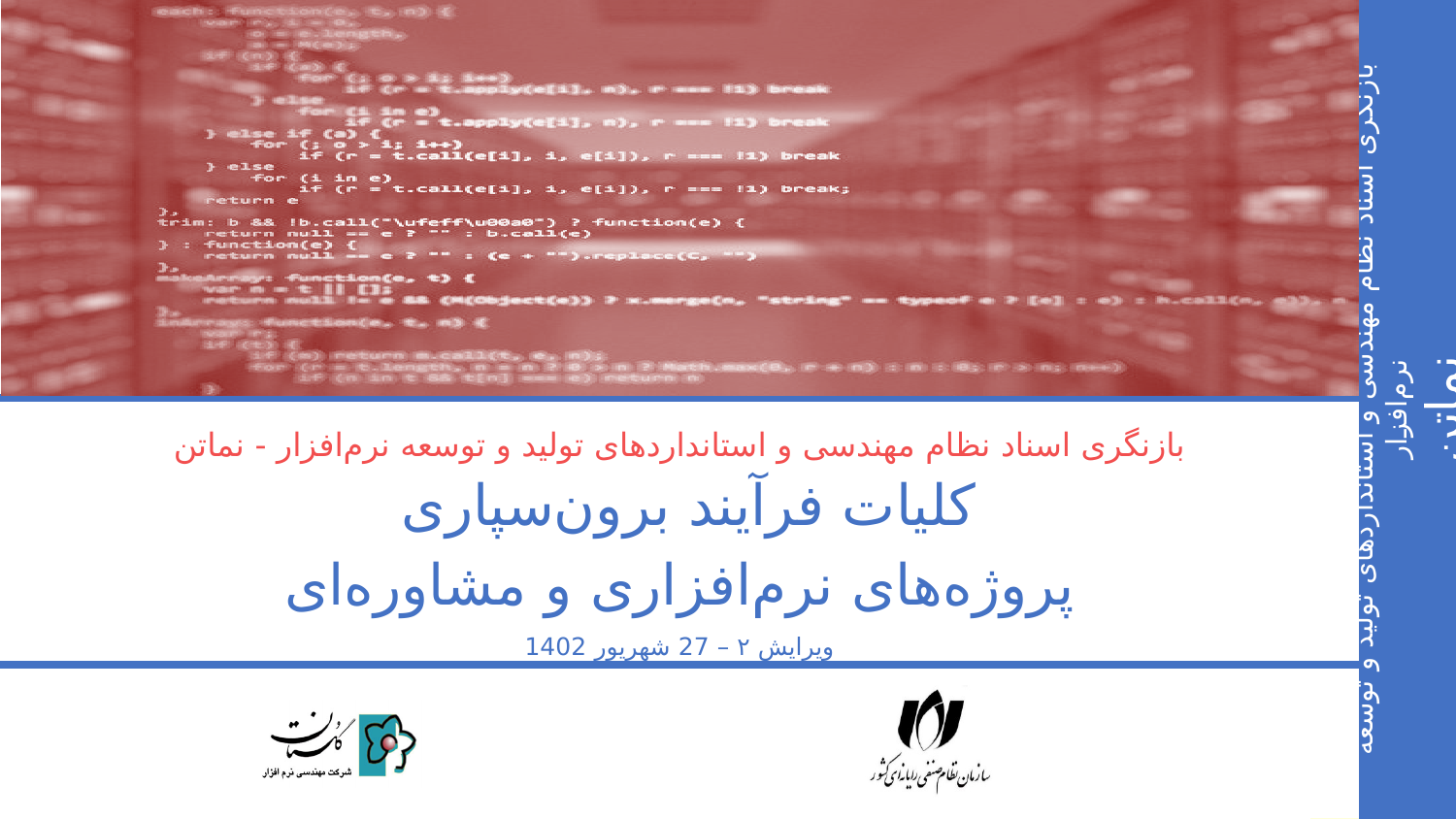

کلیات فرآیند برون‌سپاری
پروژه‌های نرم‌افزاری و مشاوره‌ای
ویرایش ۲ – 27 شهریور 1402